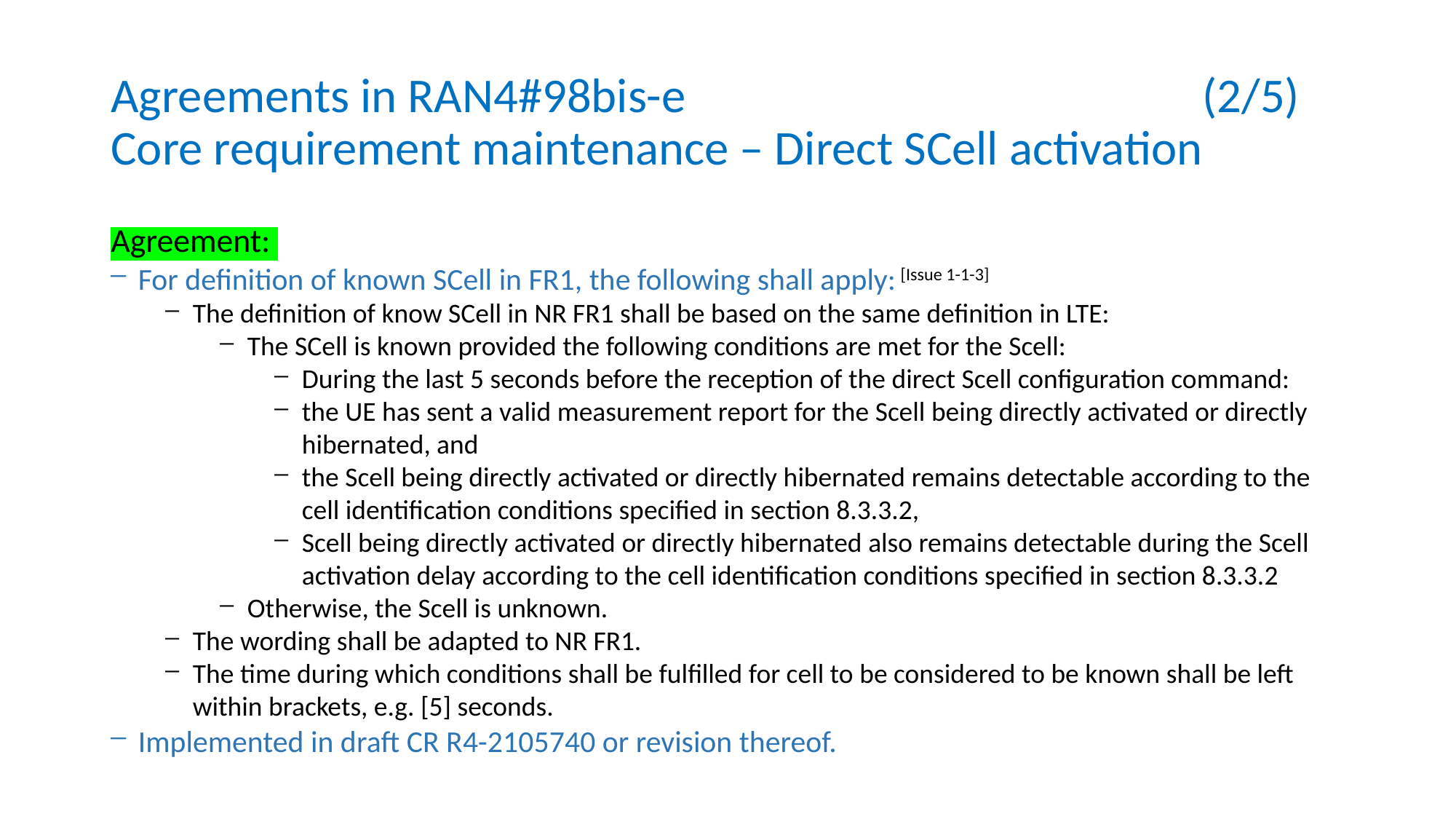

# Agreements in RAN4#98bis-e					(2/5) Core requirement maintenance – Direct SCell activation
Agreement:
For definition of known SCell in FR1, the following shall apply: [Issue 1-1-3]
The definition of know SCell in NR FR1 shall be based on the same definition in LTE:
The SCell is known provided the following conditions are met for the Scell:
During the last 5 seconds before the reception of the direct Scell configuration command:
the UE has sent a valid measurement report for the Scell being directly activated or directly hibernated, and
the Scell being directly activated or directly hibernated remains detectable according to the cell identification conditions specified in section 8.3.3.2,
Scell being directly activated or directly hibernated also remains detectable during the Scell activation delay according to the cell identification conditions specified in section 8.3.3.2
Otherwise, the Scell is unknown.
The wording shall be adapted to NR FR1.
The time during which conditions shall be fulfilled for cell to be considered to be known shall be left within brackets, e.g. [5] seconds.
Implemented in draft CR R4-2105740 or revision thereof.